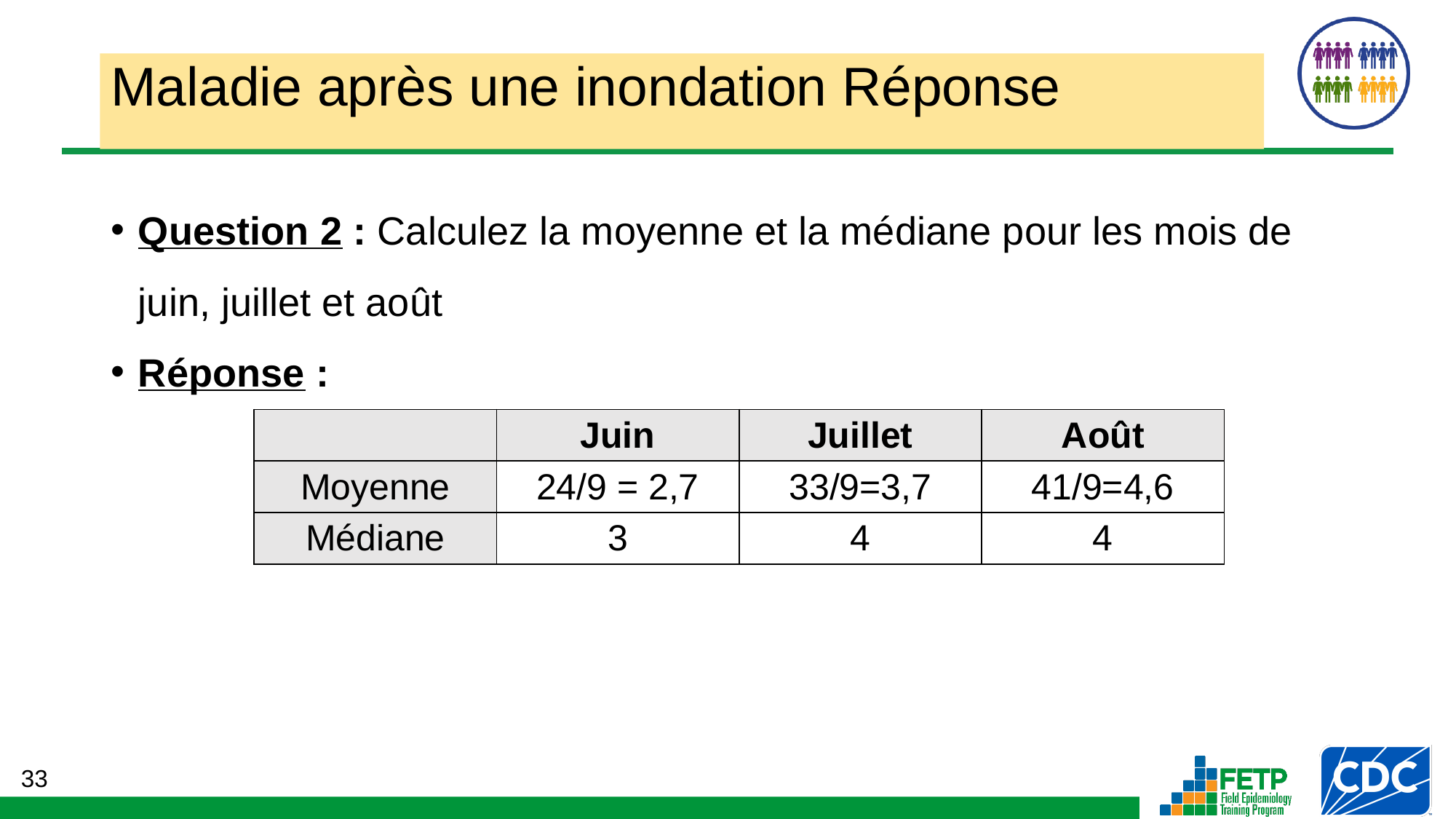

# Maladie après une inondation Réponse
Question 2 : Calculez la moyenne et la médiane pour les mois de juin, juillet et août
Réponse :

|  | Juin | Juillet | Août |
| --- | --- | --- | --- |
| Moyenne | 24/9 = 2,7 | 33/9=3,7 | 41/9=4,6 |
| Médiane | 3 | 4 | 4 |